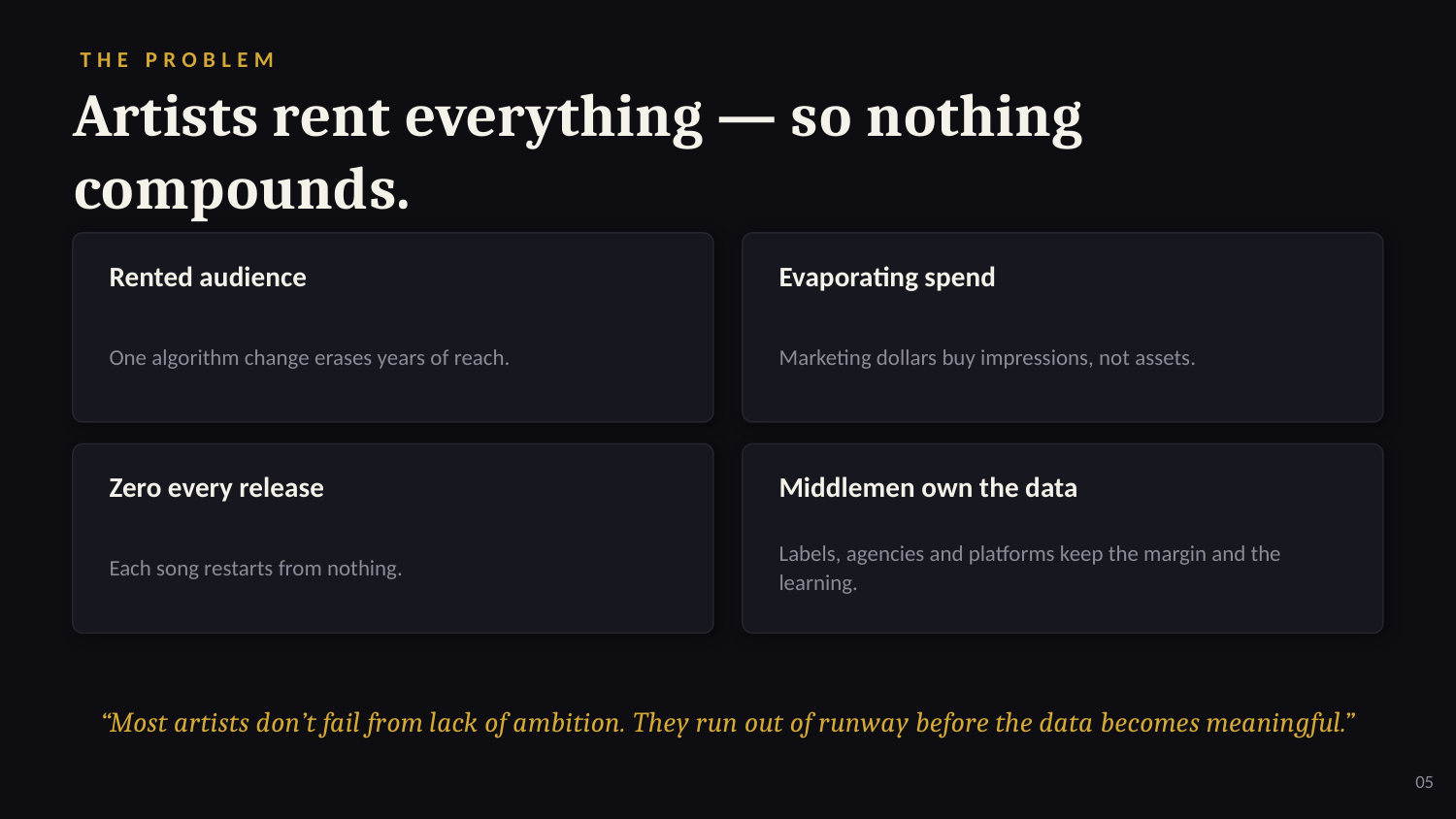

THE PROBLEM
Artists rent everything — so nothing compounds.

Rented audience
Evaporating spend
One algorithm change erases years of reach.
Marketing dollars buy impressions, not assets.

Zero every release
Middlemen own the data
Each song restarts from nothing.
Labels, agencies and platforms keep the margin and the learning.
“Most artists don’t fail from lack of ambition. They run out of runway before the data becomes meaningful.”
05